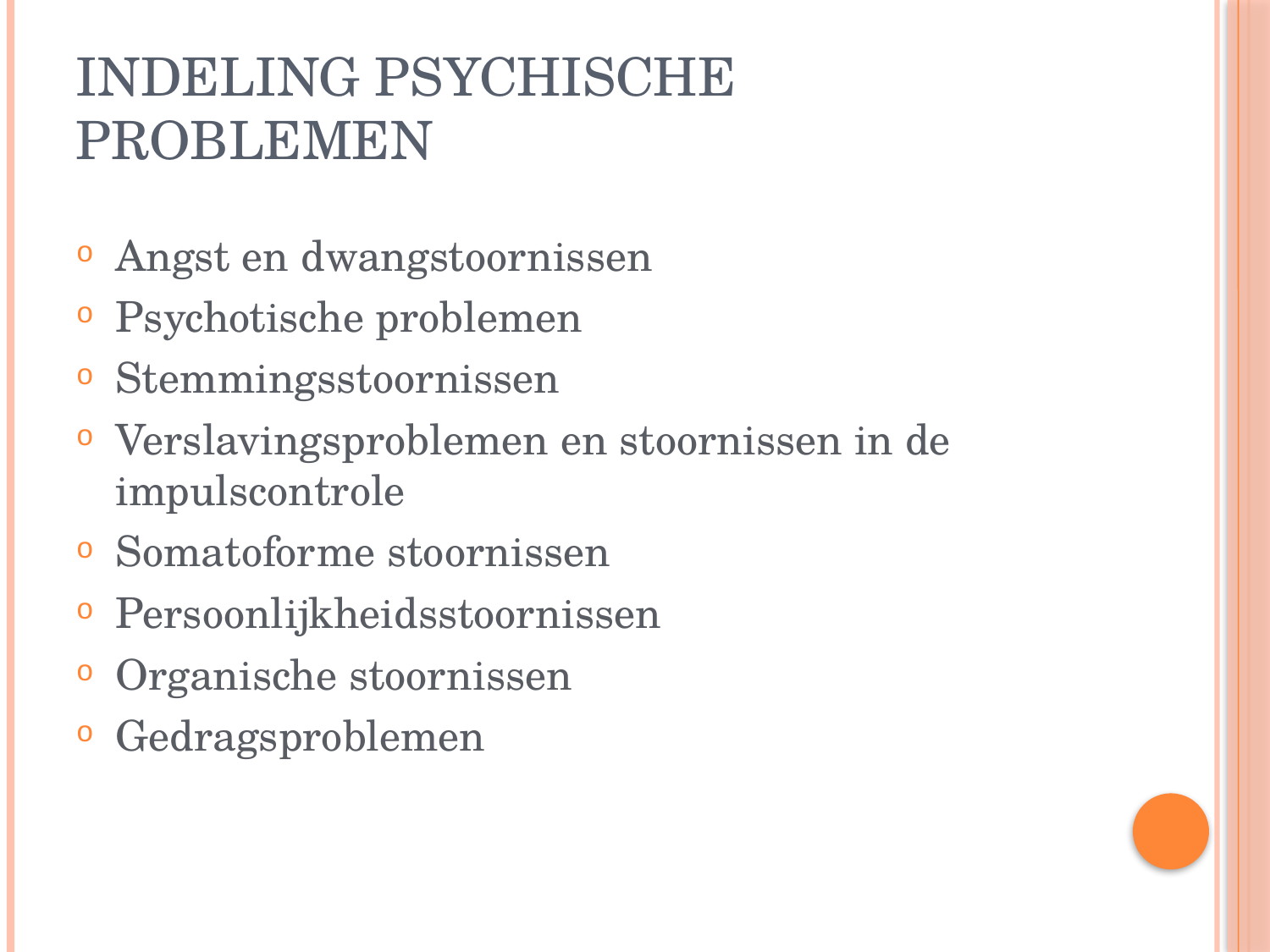

# Indeling psychische problemen
Angst en dwangstoornissen
Psychotische problemen
Stemmingsstoornissen
Verslavingsproblemen en stoornissen in de impulscontrole
Somatoforme stoornissen
Persoonlijkheidsstoornissen
Organische stoornissen
Gedragsproblemen